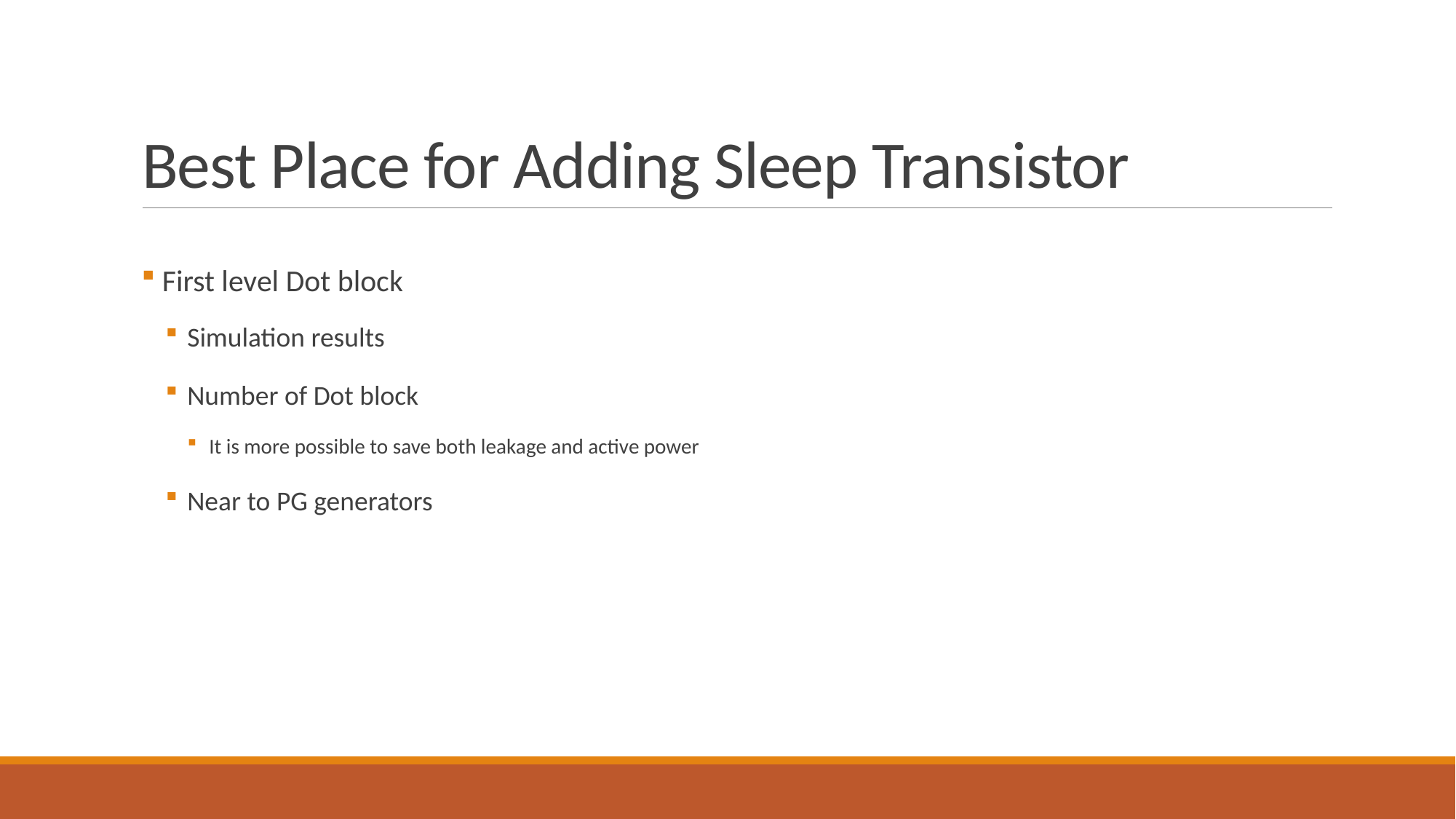

# Best Place for Adding Sleep Transistor
 First level Dot block
Simulation results
Number of Dot block
It is more possible to save both leakage and active power
Near to PG generators